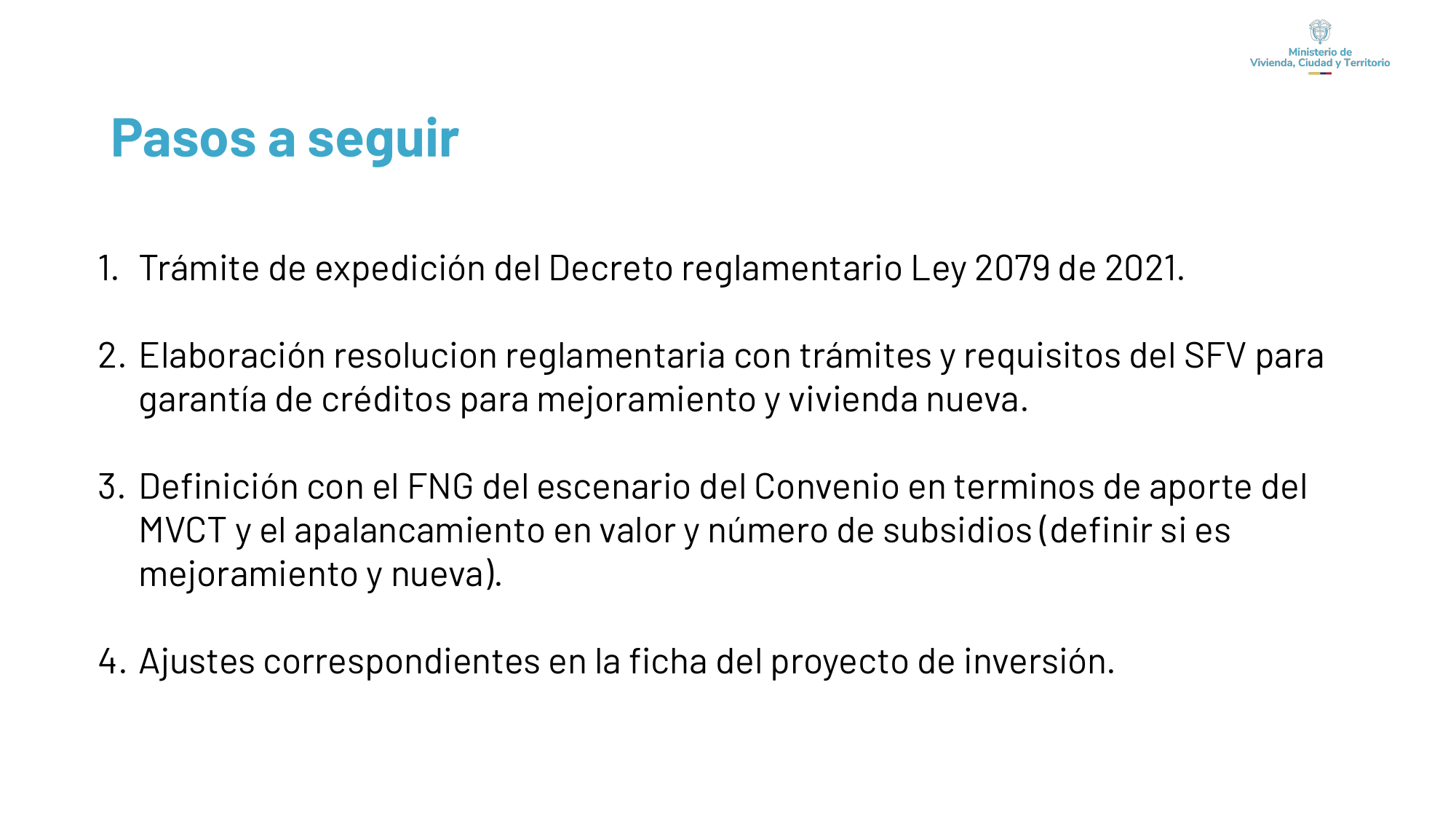

Pasos a seguir
Trámite de expedición del Decreto reglamentario Ley 2079 de 2021.

Elaboración resolucion reglamentaria con trámites y requisitos del SFV para garantía de créditos para mejoramiento y vivienda nueva.

Definición con el FNG del escenario del Convenio en terminos de aporte del MVCT y el apalancamiento en valor y número de subsidios (definir si es mejoramiento y nueva).

Ajustes correspondientes en la ficha del proyecto de inversión.